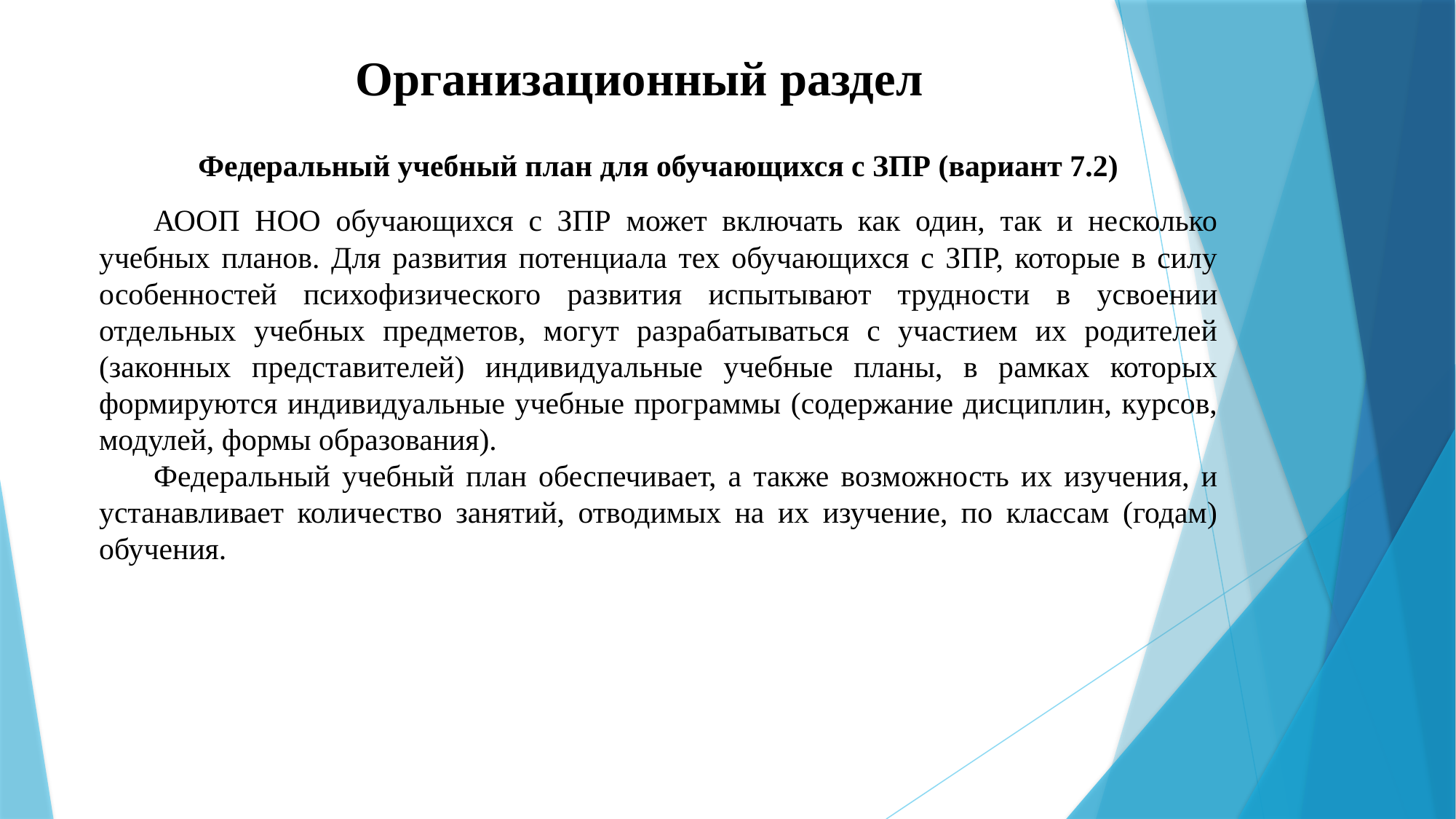

# Организационный раздел
Федеральный учебный план для обучающихся с ЗПР (вариант 7.2)
АООП НОО обучающихся с ЗПР может включать как один, так и несколько учебных планов. Для развития потенциала тех обучающихся с ЗПР, которые в силу особенностей психофизического развития испытывают трудности в усвоении отдельных учебных предметов, могут разрабатываться с участием их родителей (законных представителей) индивидуальные учебные планы, в рамках которых формируются индивидуальные учебные программы (содержание дисциплин, курсов, модулей, формы образования).
Федеральный учебный план обеспечивает, а также возможность их изучения, и устанавливает количество занятий, отводимых на их изучение, по классам (годам) обучения.